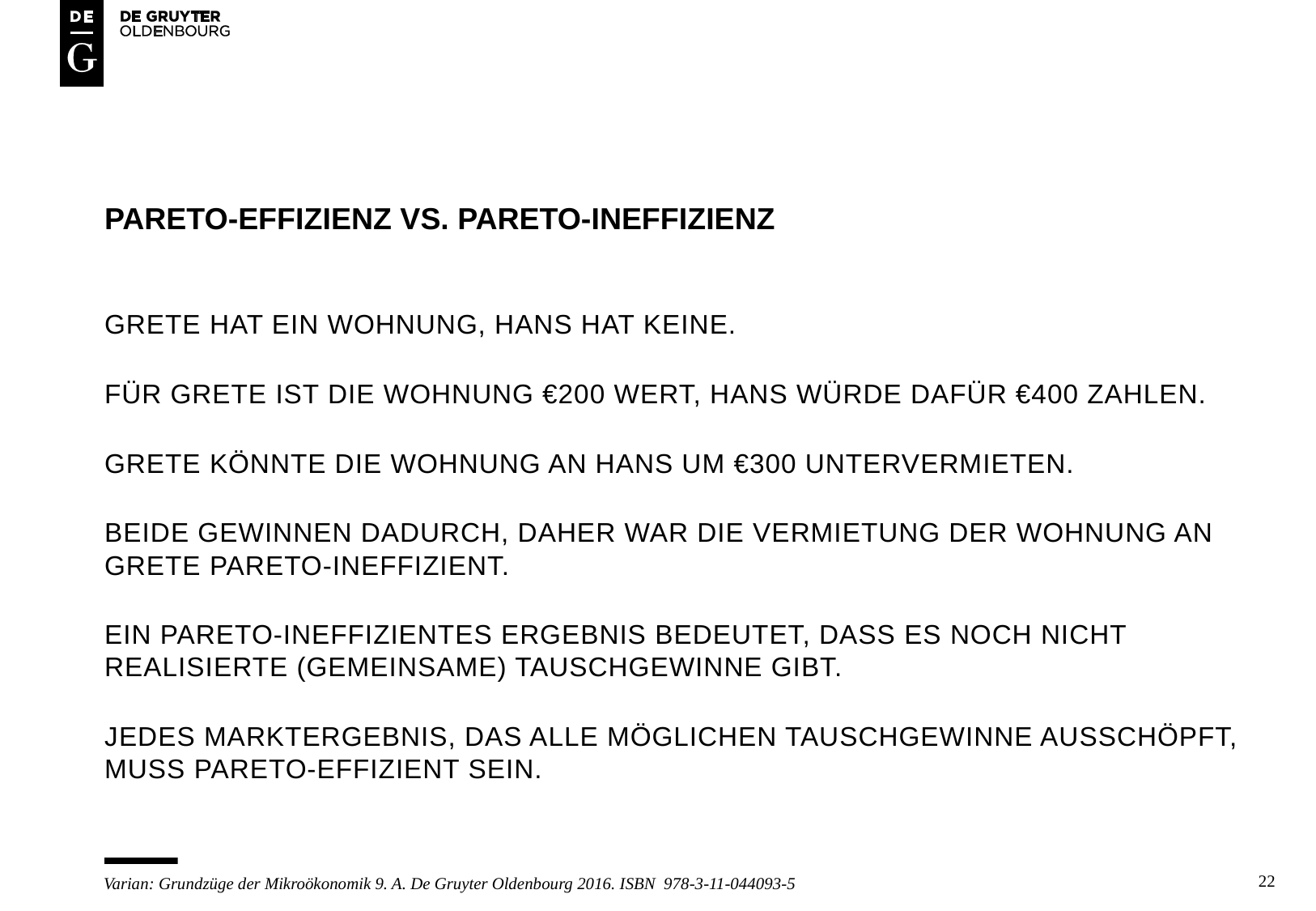

# Pareto-Effizienz vs. Pareto-Ineffizienz
Grete hat ein Wohnung, Hans hat keine.
Für Grete ist die Wohnung €200 wert, Hans würde dafür €400 zahlen.
Grete könnte die Wohnung an Hans um €300 untervermieten.
Beide gewinnen dadurch, daher war die Vermietung der Wohnung an Grete Pareto-ineffizient.
Ein Pareto-ineffizientes Ergebnis bedeutet, dass es noch nicht realisierte (gemeinsame) Tauschgewinne gibt.
Jedes Marktergebnis, das alle möglichen Tauschgewinne ausschöpft, muss Pareto-effizient sein.
22
Varian: Grundzüge der Mikroökonomik 9. A. De Gruyter Oldenbourg 2016. ISBN  978-3-11-044093-5